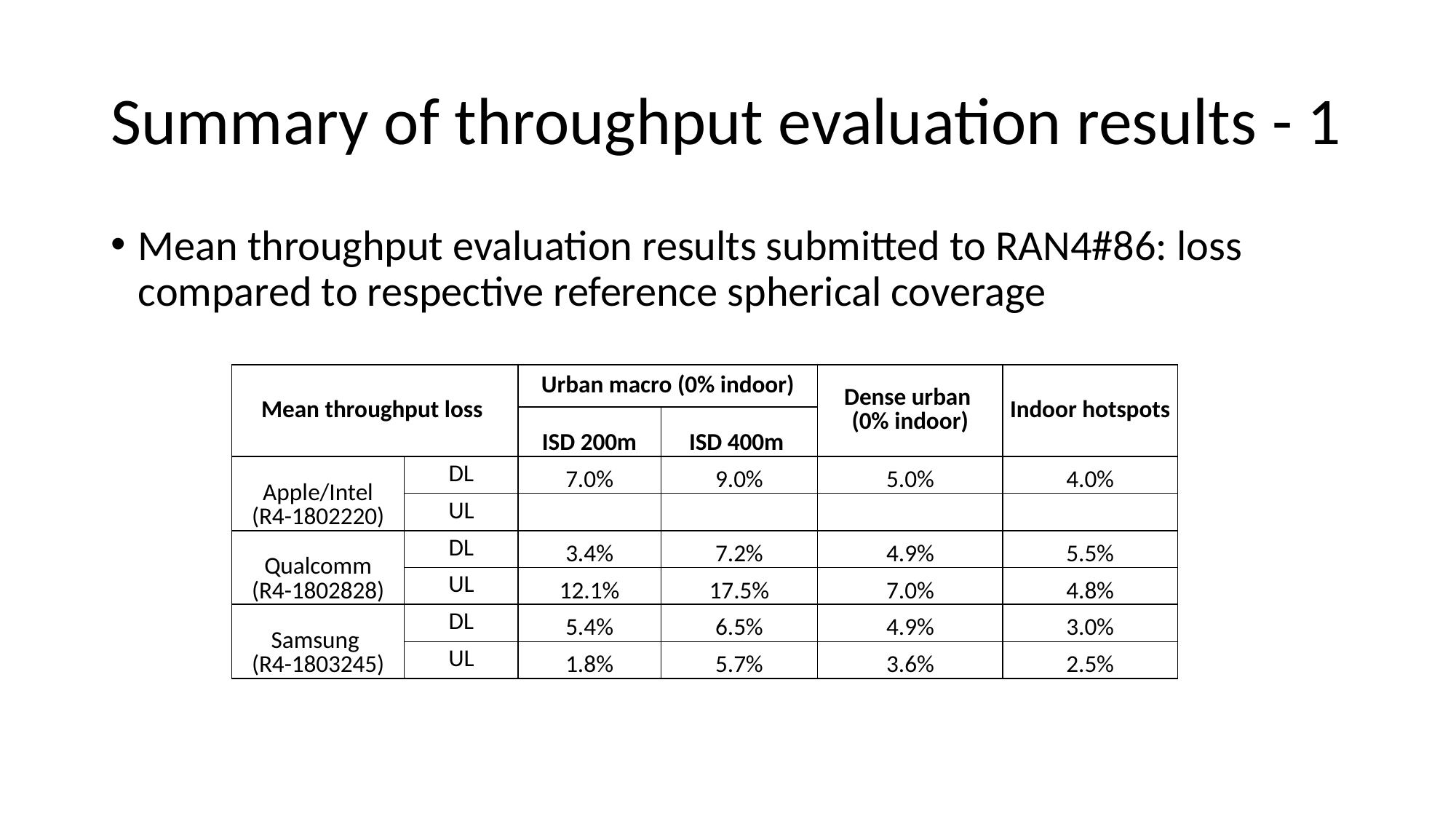

# Summary of throughput evaluation results - 1
Mean throughput evaluation results submitted to RAN4#86: loss compared to respective reference spherical coverage

| Mean throughput loss |  | Urban macro (0% indoor) |  | Dense urban (0% indoor) | Indoor hotspots |
| --- | --- | --- | --- | --- | --- |
|  |  | ISD 200m | ISD 400m |  |  |
| Apple/Intel (R4-1802220) | DL | 7.0% | 9.0% | 5.0% | 4.0% |
|  | UL |  |  |  |  |
| Qualcomm (R4-1802828) | DL | 3.4% | 7.2% | 4.9% | 5.5% |
|  | UL | 12.1% | 17.5% | 7.0% | 4.8% |
| Samsung (R4-1803245) | DL | 5.4% | 6.5% | 4.9% | 3.0% |
|  | UL | 1.8% | 5.7% | 3.6% | 2.5% |